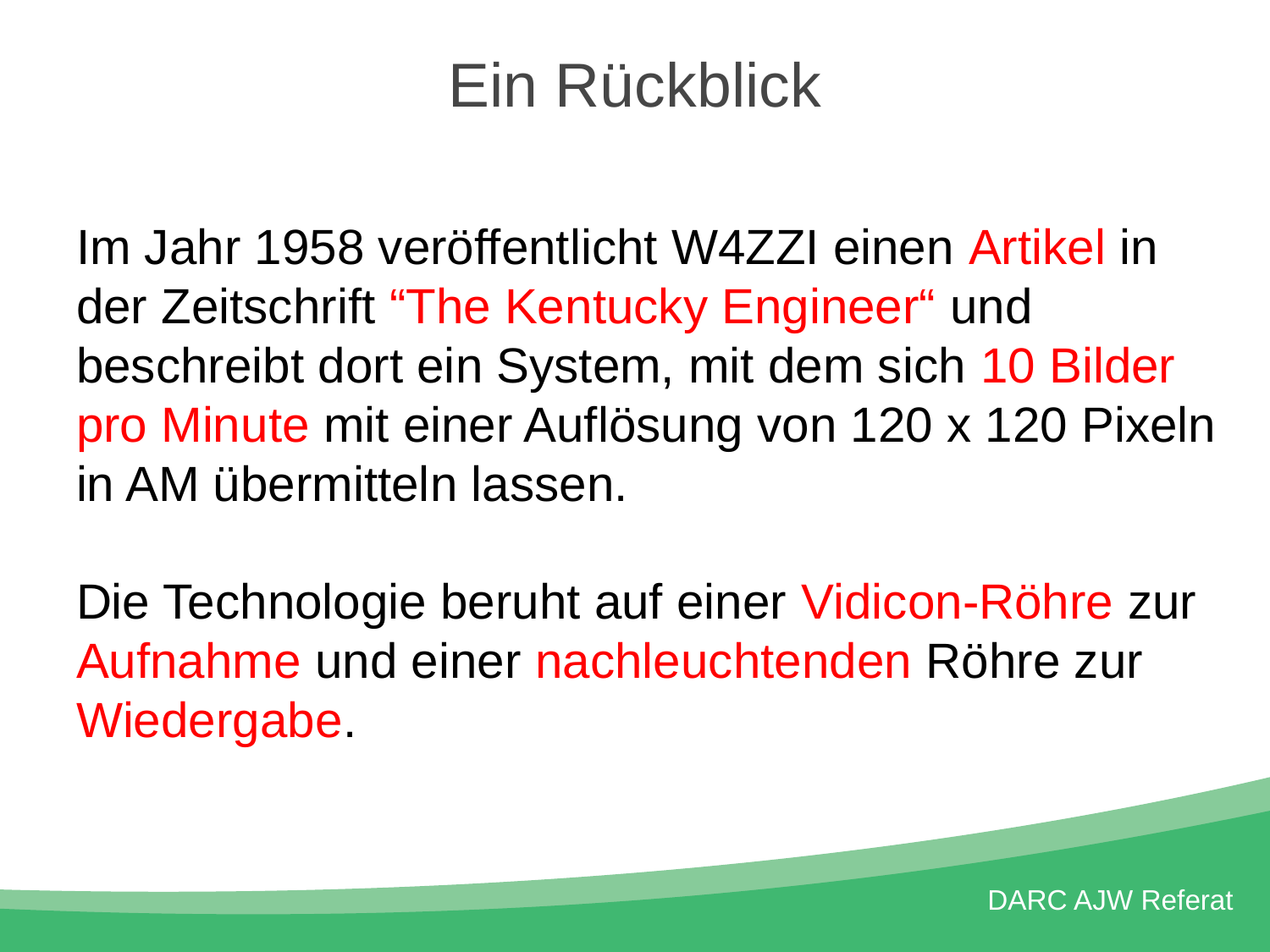

# Ein Rückblick
Im Jahr 1958 veröffentlicht W4ZZI einen Artikel in der Zeitschrift “The Kentucky Engineer“ und beschreibt dort ein System, mit dem sich 10 Bilder pro Minute mit einer Auflösung von 120 x 120 Pixeln in AM übermitteln lassen.
Die Technologie beruht auf einer Vidicon-Röhre zur Aufnahme und einer nachleuchtenden Röhre zur Wiedergabe.